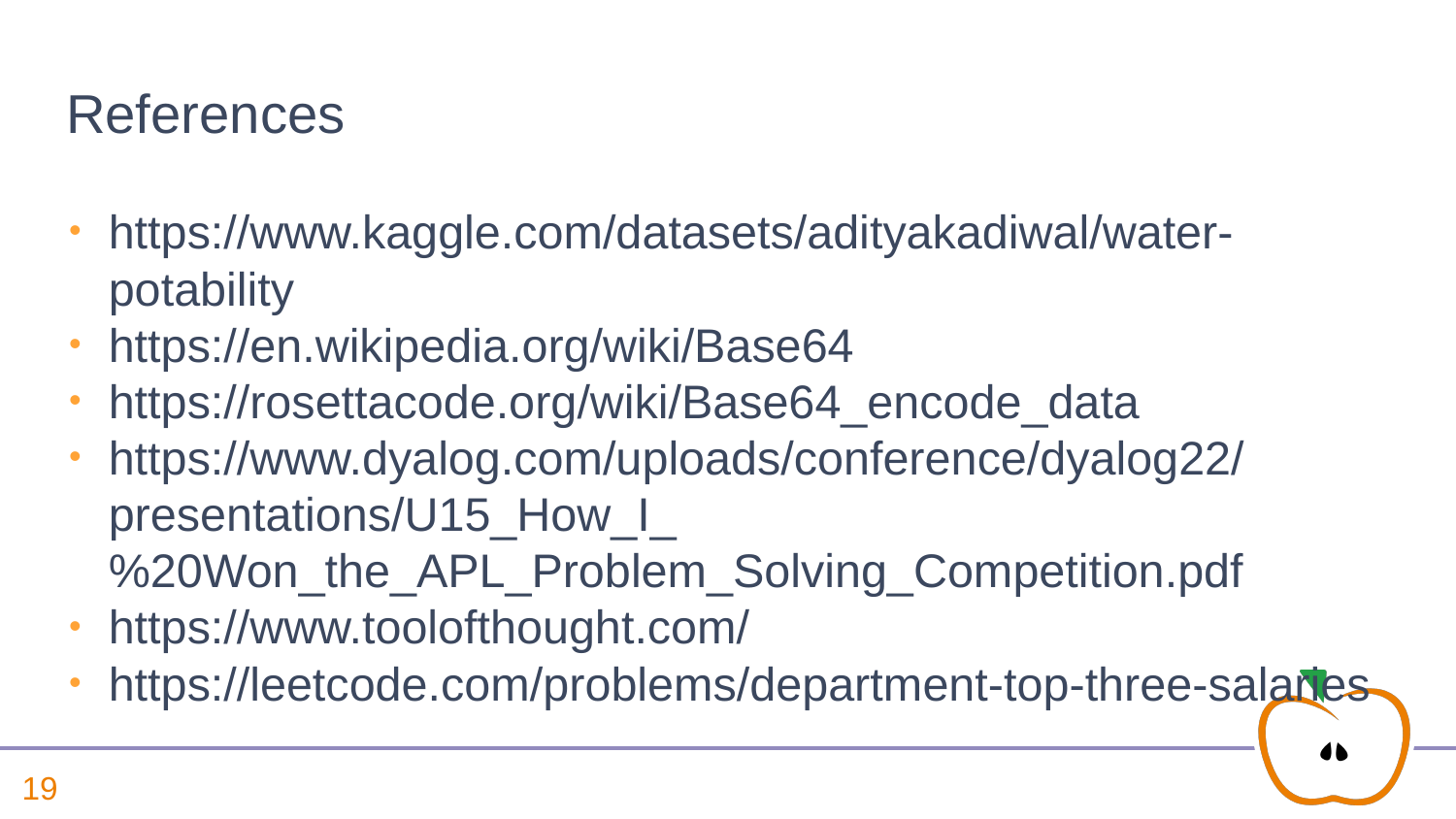

# References
https://www.kaggle.com/datasets/adityakadiwal/water-potability
https://en.wikipedia.org/wiki/Base64
https://rosettacode.org/wiki/Base64_encode_data
https://www.dyalog.com/uploads/conference/dyalog22/presentations/U15_How_I_%20Won_the_APL_Problem_Solving_Competition.pdf
https://www.toolofthought.com/
https://leetcode.com/problems/department-top-three-salaries